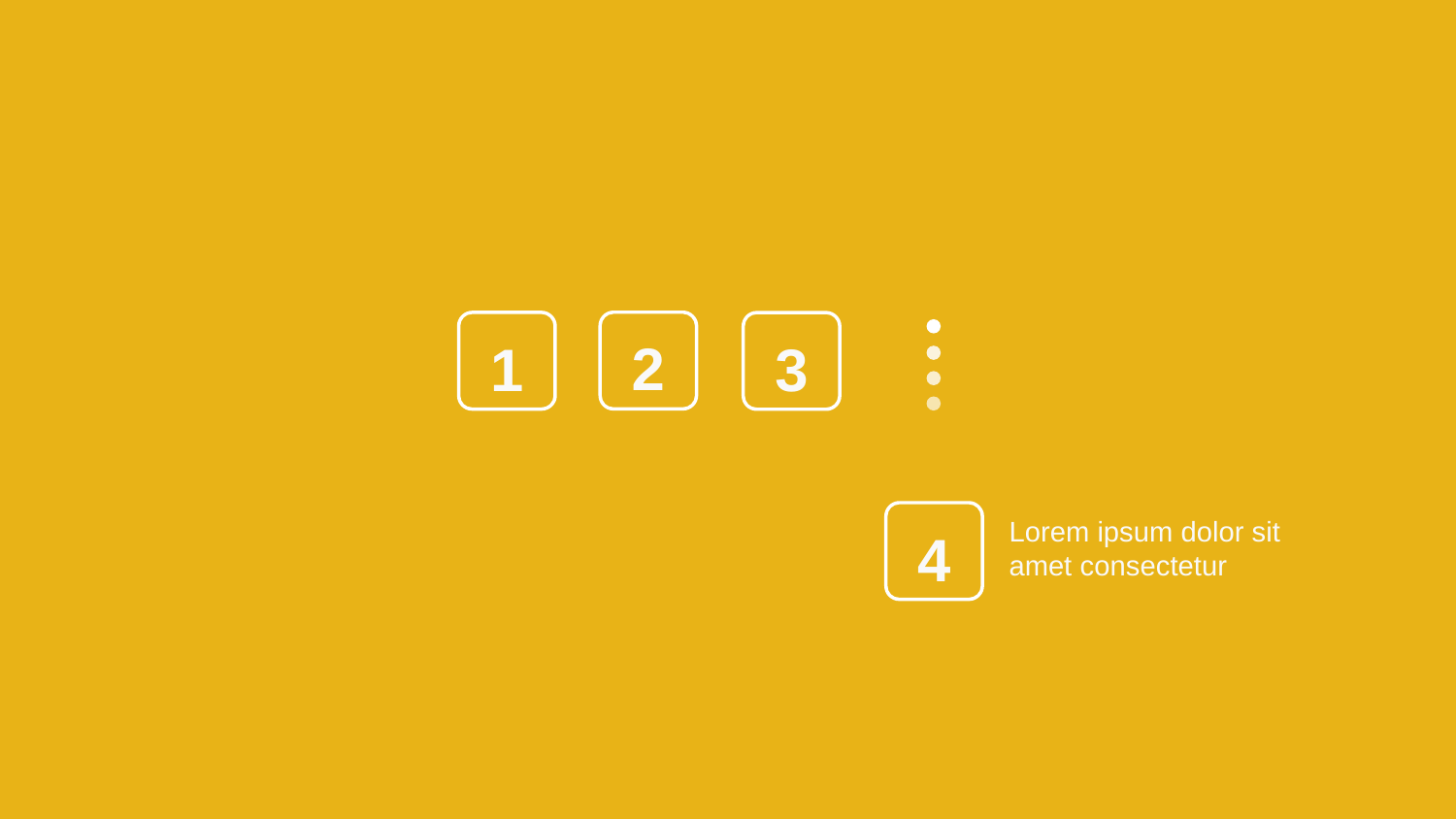

2

1

3

4
Lorem ipsum dolor sit amet consectetur